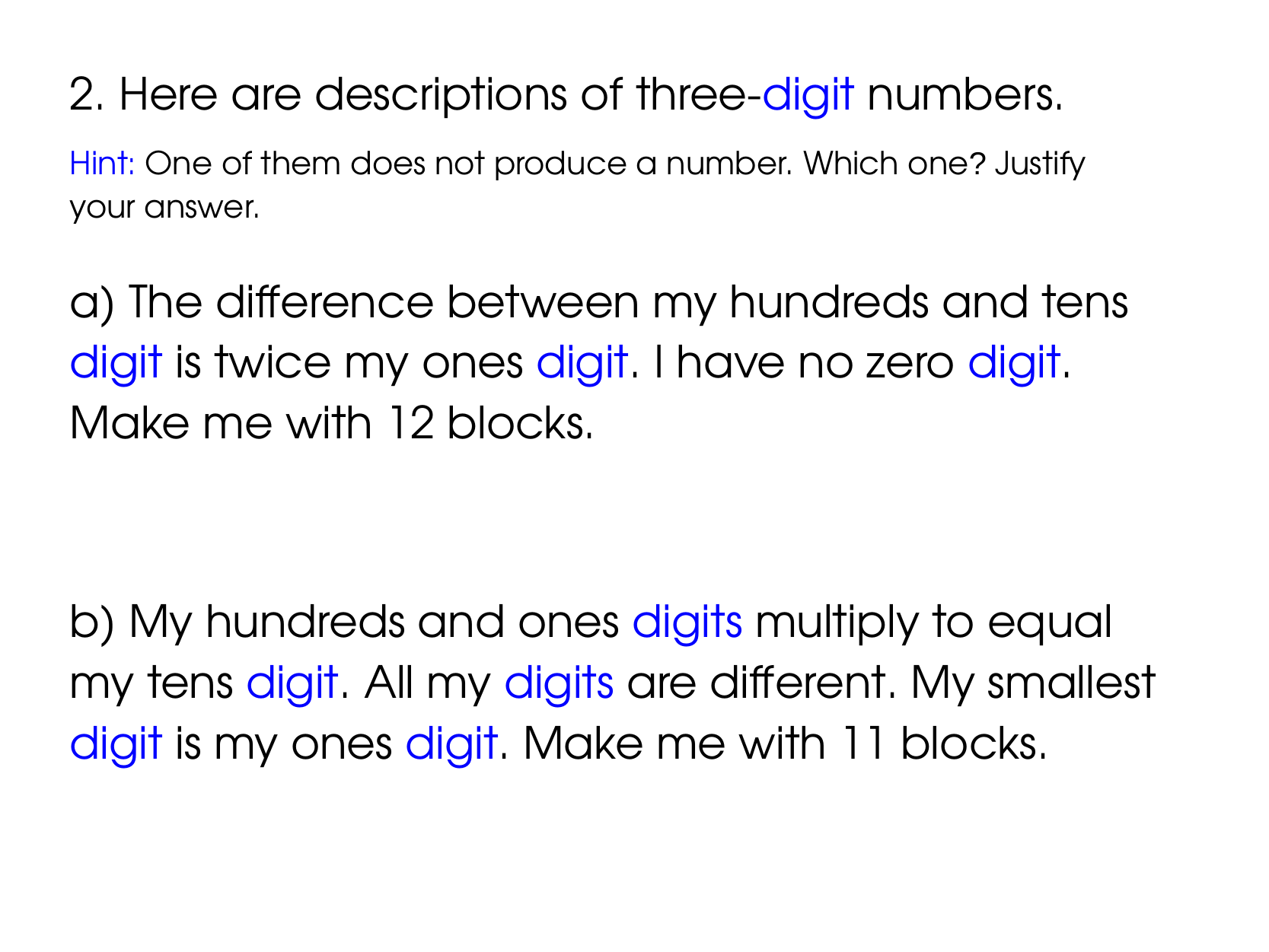

2. Here are descriptions of three-digit numbers.
Hint: One of them does not produce a number. Which one? Justify your answer.
a) The difference between my hundreds and tens digit is twice my ones digit. I have no zero digit. Make me with 12 blocks.
b) My hundreds and ones digits multiply to equal my tens digit. All my digits are different. My smallest digit is my ones digit. Make me with 11 blocks.